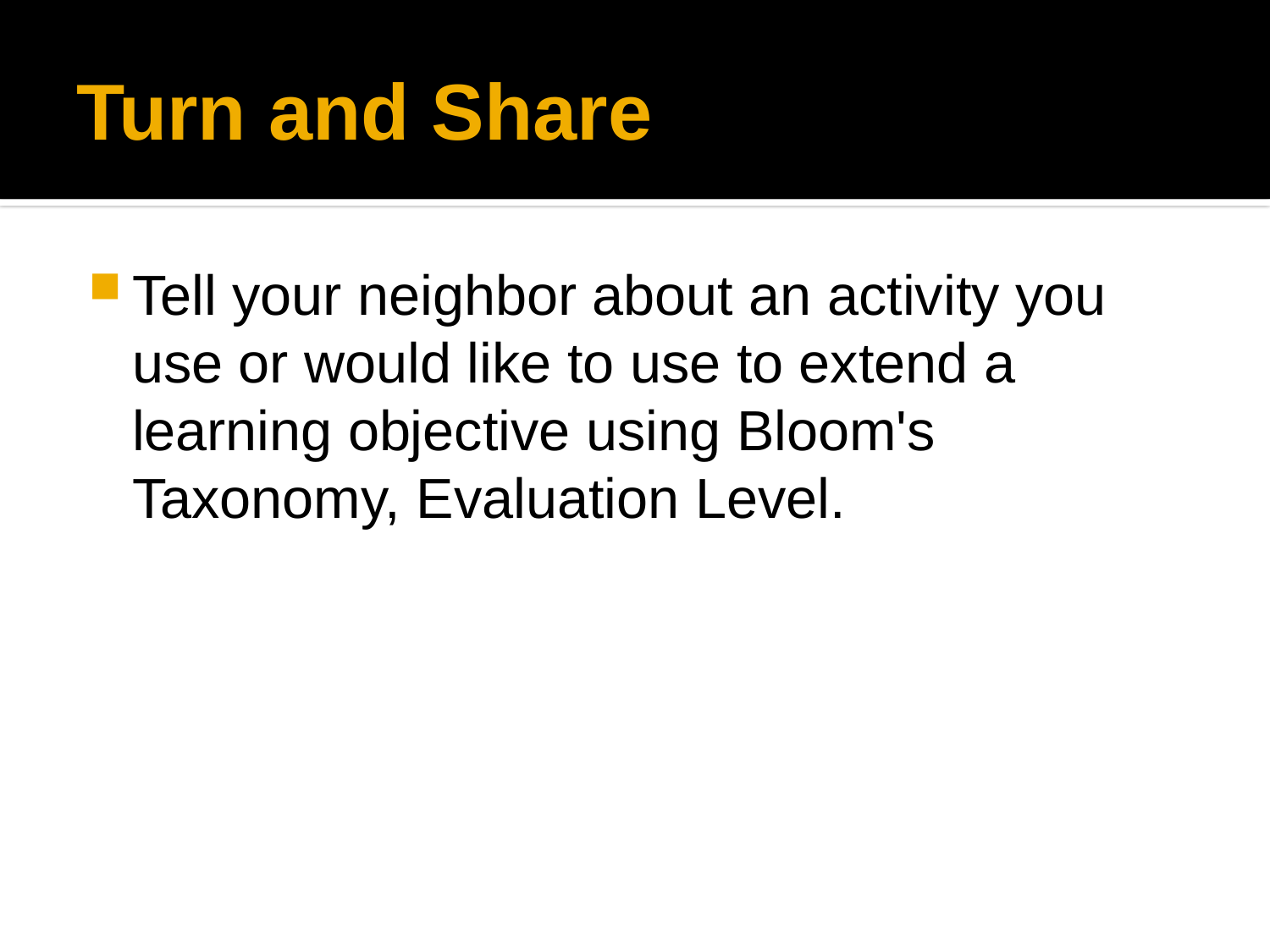

# Turn and Share
Tell your neighbor about an activity you use or would like to use to extend a learning objective using Bloom's Taxonomy, Evaluation Level.